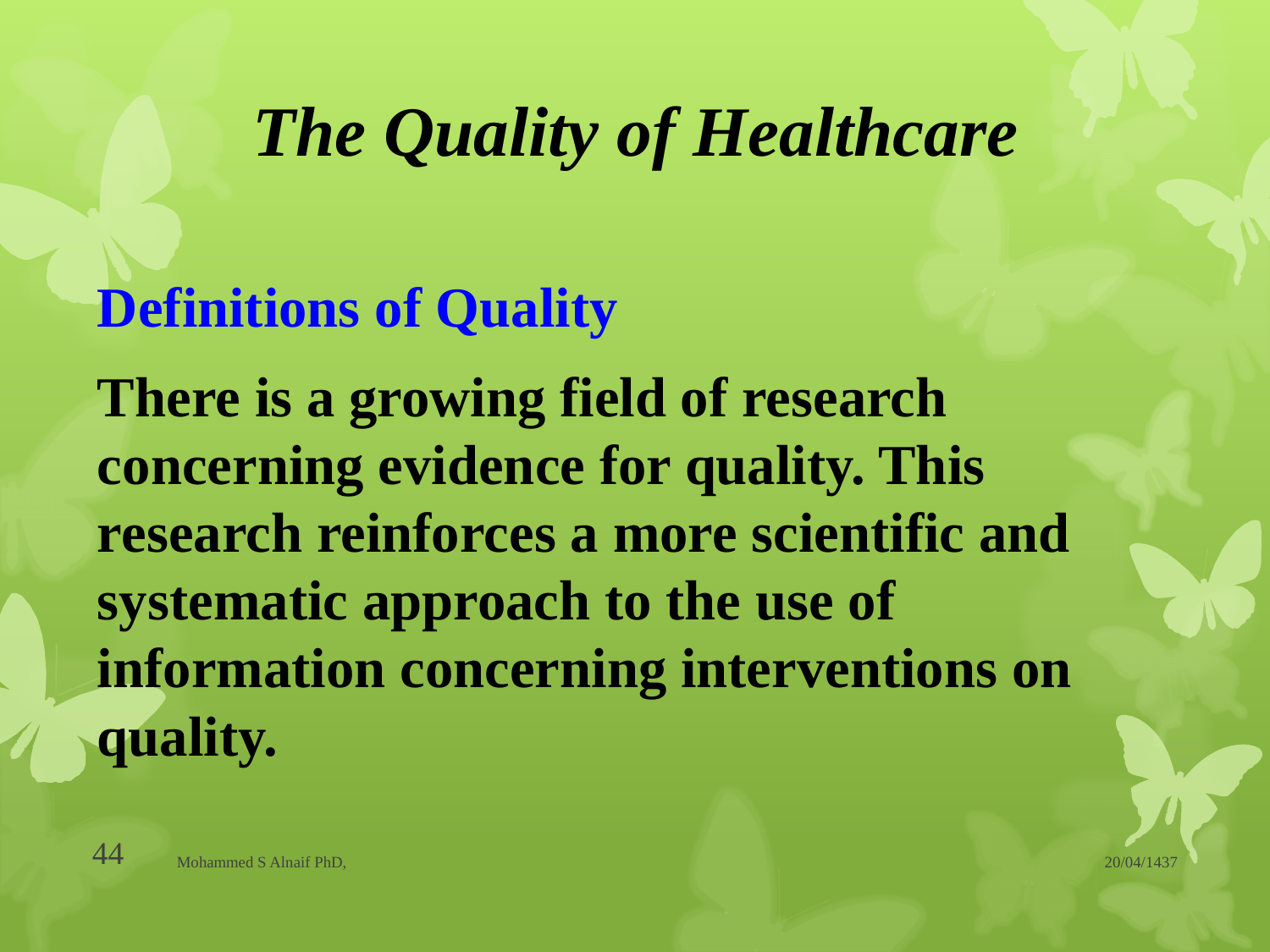

# The Quality of Healthcare
Definitions of Quality
There is a growing field of research concerning evidence for quality. This research reinforces a more scientific and systematic approach to the use of information concerning interventions on quality.
44
Mohammed S Alnaif PhD,
20/04/1437